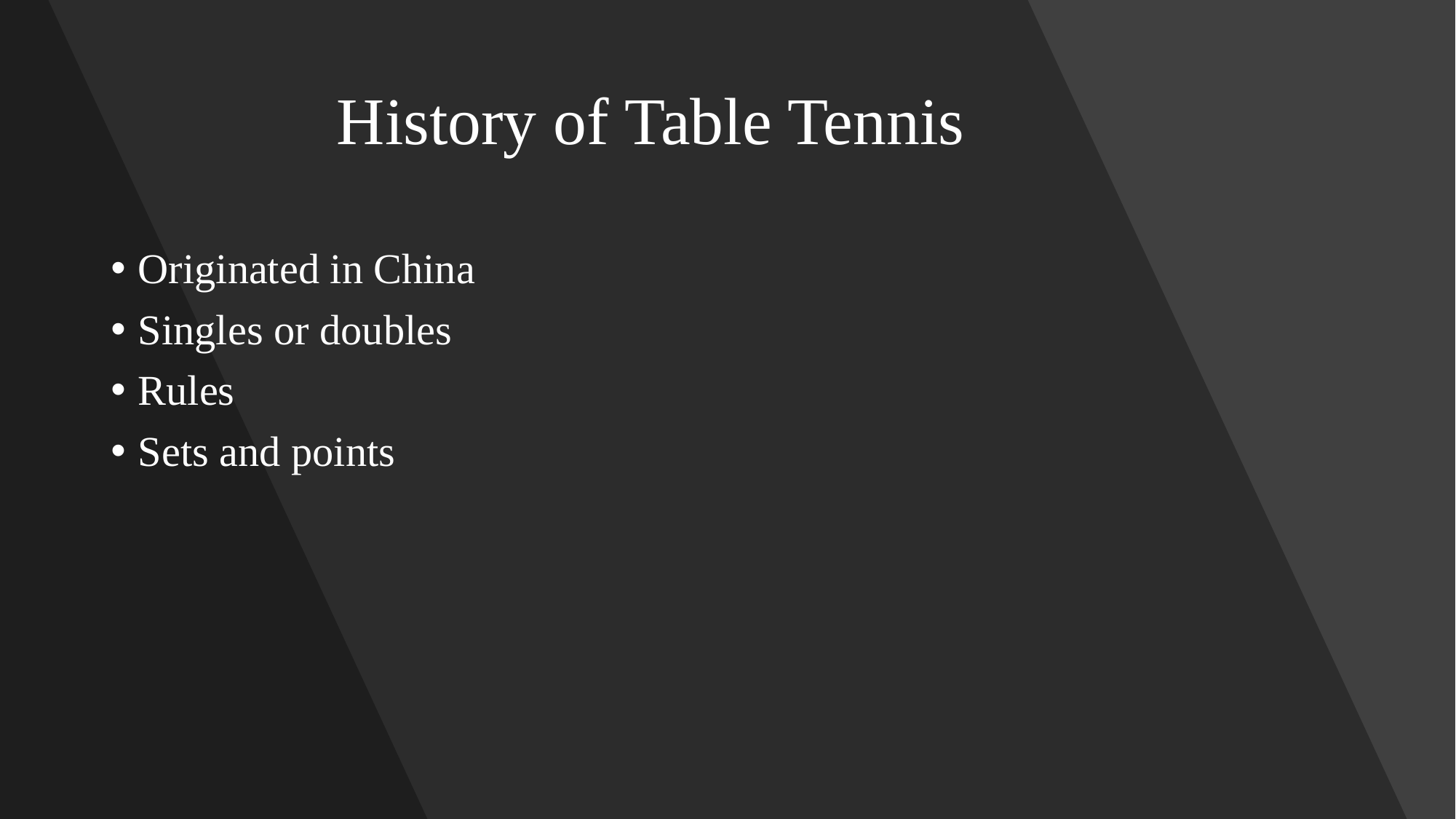

# History of Table Tennis
Originated in China
Singles or doubles
Rules
Sets and points